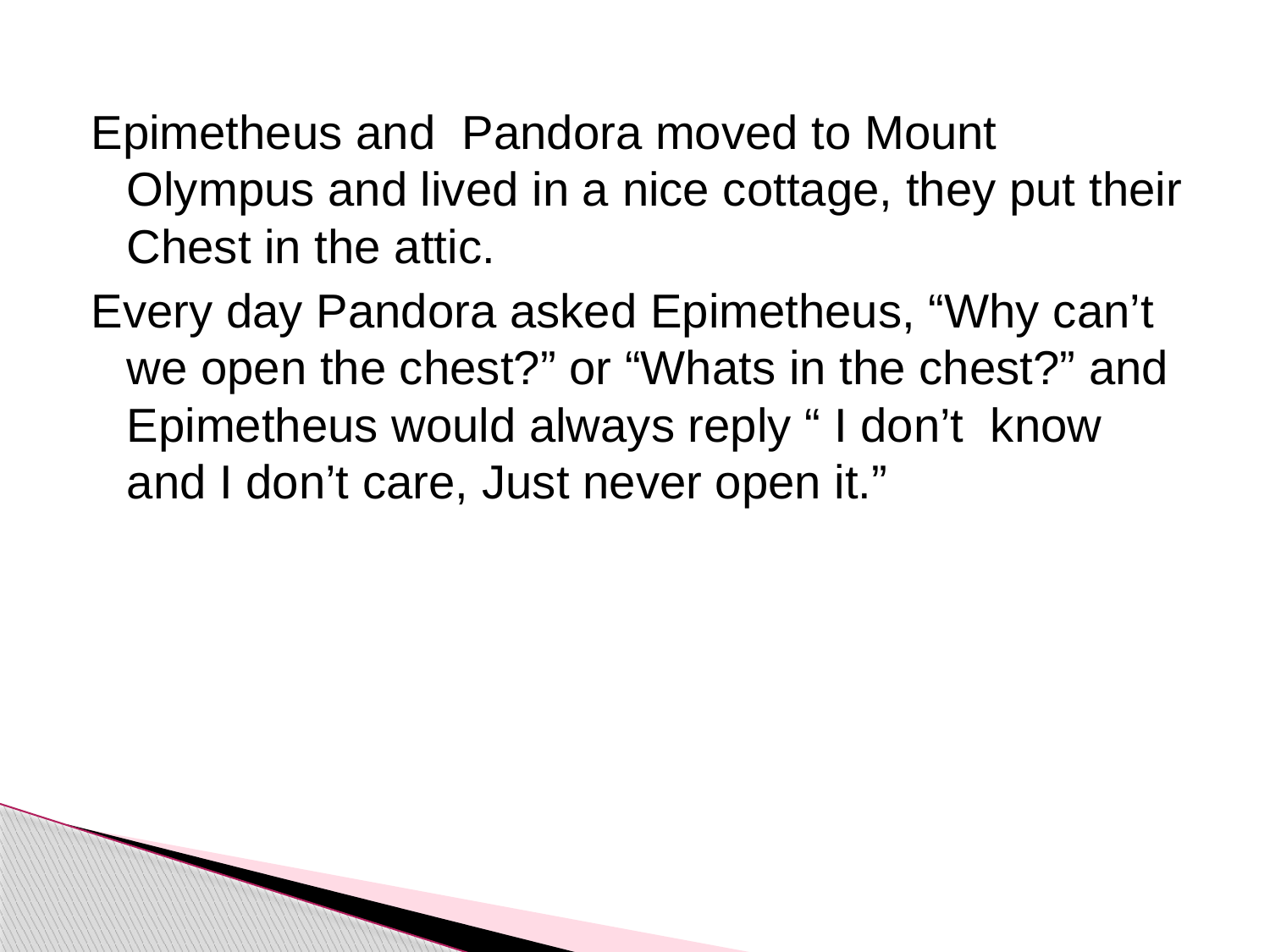

Epimetheus and  Pandora moved to Mount Olympus and lived in a nice cottage, they put their Chest in the attic.
Every day Pandora asked Epimetheus, “Why can’t we open the chest?” or “Whats in the chest?” and  Epimetheus would always reply “ I don’t  know and I don’t care, Just never open it.”